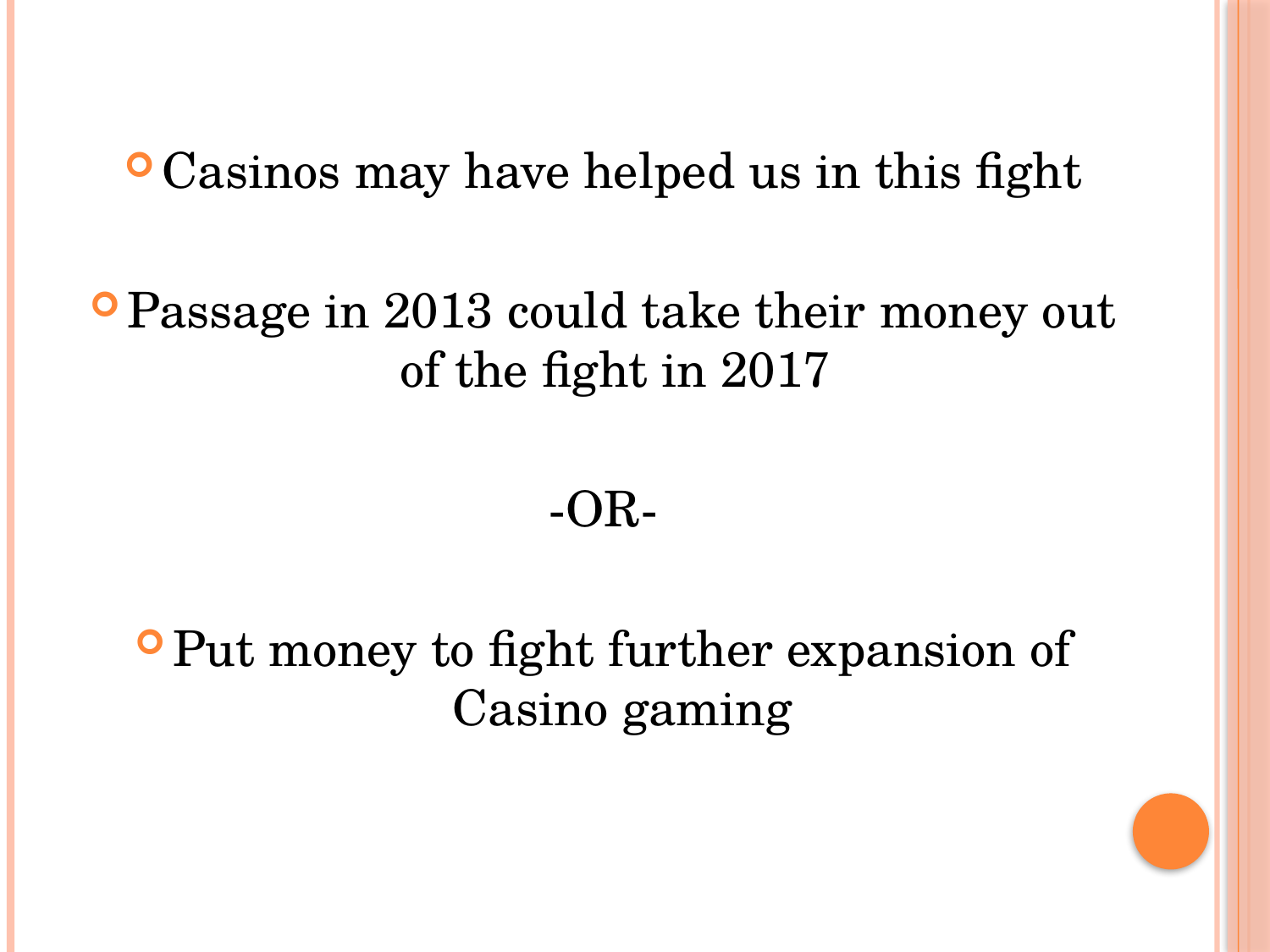

#

Casinos may have helped us in this fight

Passage in 2013 could take their money out of the fight in 2017

-OR-

Put money to fight further expansion of Casino gaming